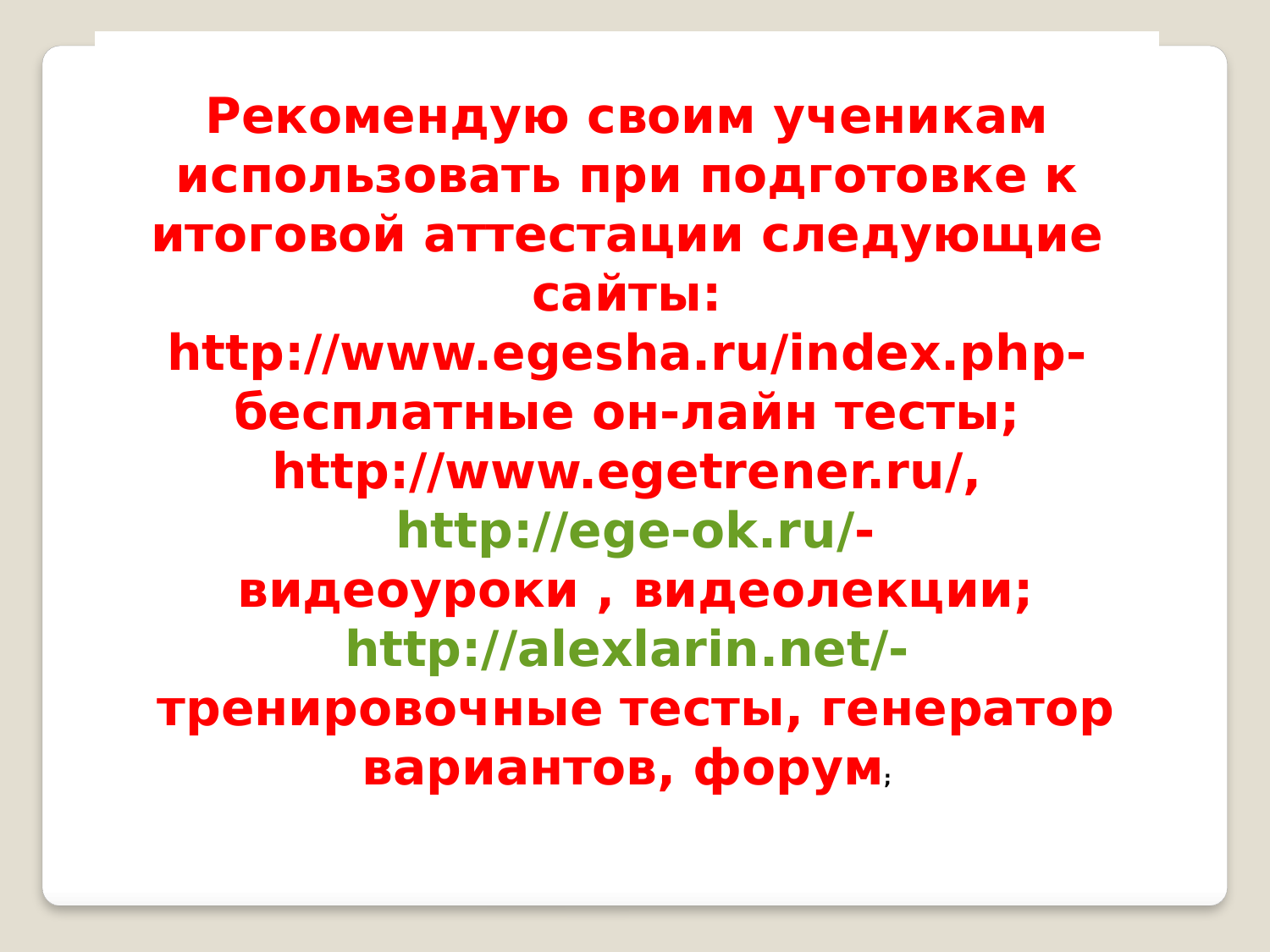

Рекомендую своим ученикам использовать при подготовке к итоговой аттестации следующие сайты:
http://www.egesha.ru/index.php- бесплатные он-лайн тесты;
http://www.egetrener.ru/,
 http://ege-ok.ru/-
 видеоуроки , видеолекции;
http://alexlarin.net/-
 тренировочные тесты, генератор вариантов, форум;